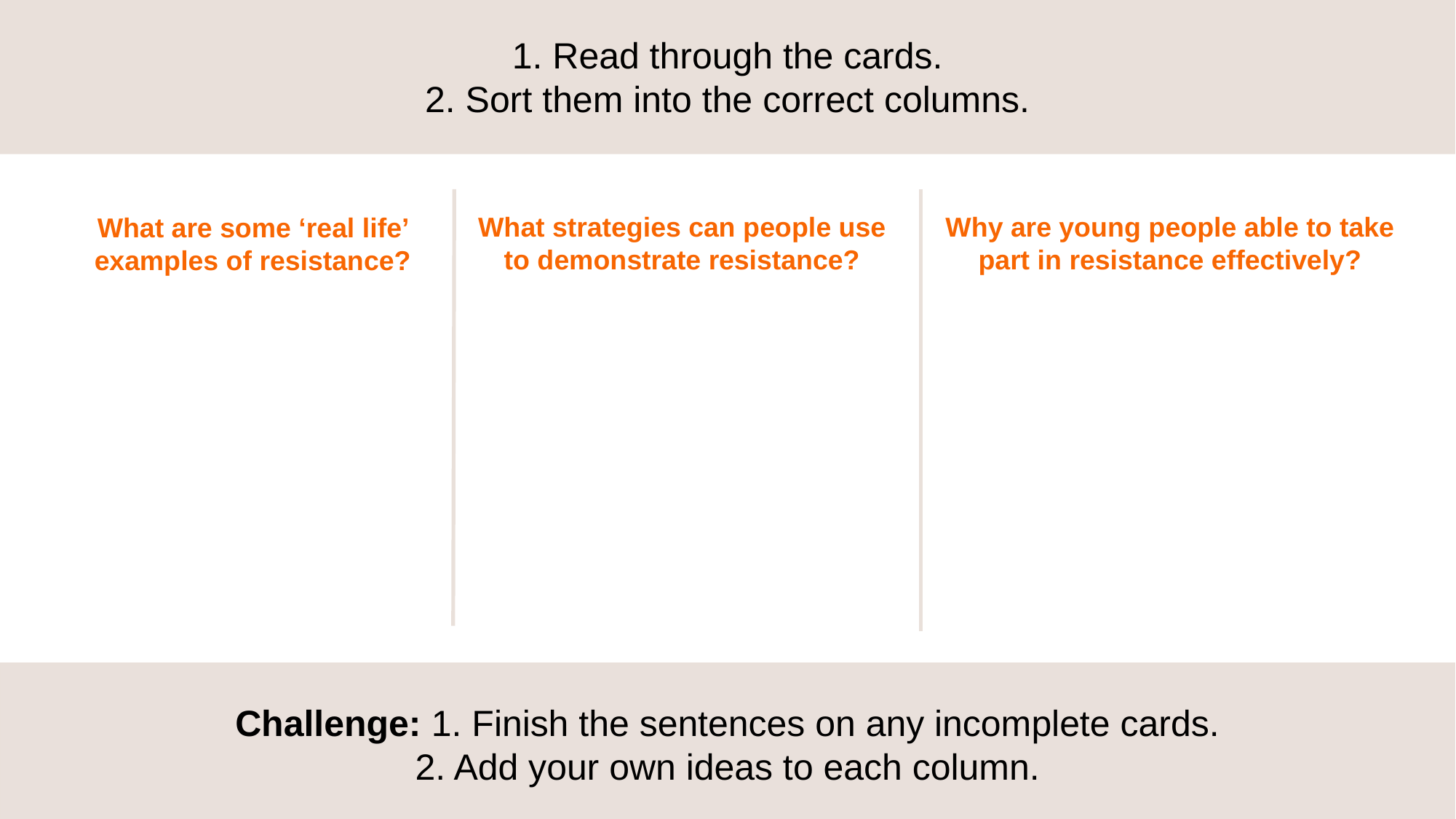

1. Read through the cards.
2. Sort them into the correct columns.
What strategies can people use to demonstrate resistance?
Why are young people able to take part in resistance effectively?
What are some ‘real life’ examples of resistance?

Challenge: 1. Finish the sentences on any incomplete cards.
2. Add your own ideas to each column.